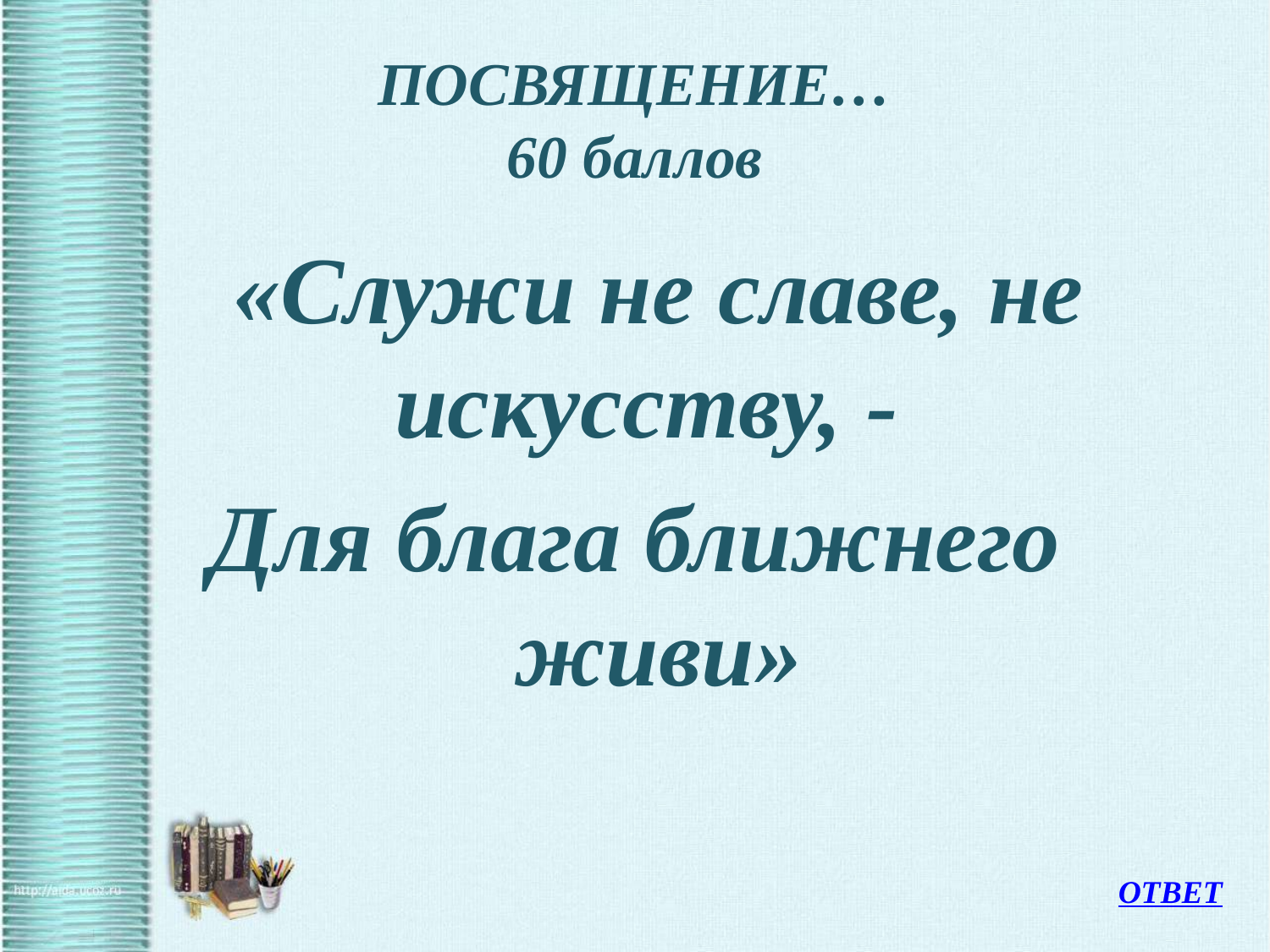

# ПОСВЯЩЕНИЕ… 60 баллов
	«Служи не славе, не искусству, -
Для блага ближнего живи»
ОТВЕТ